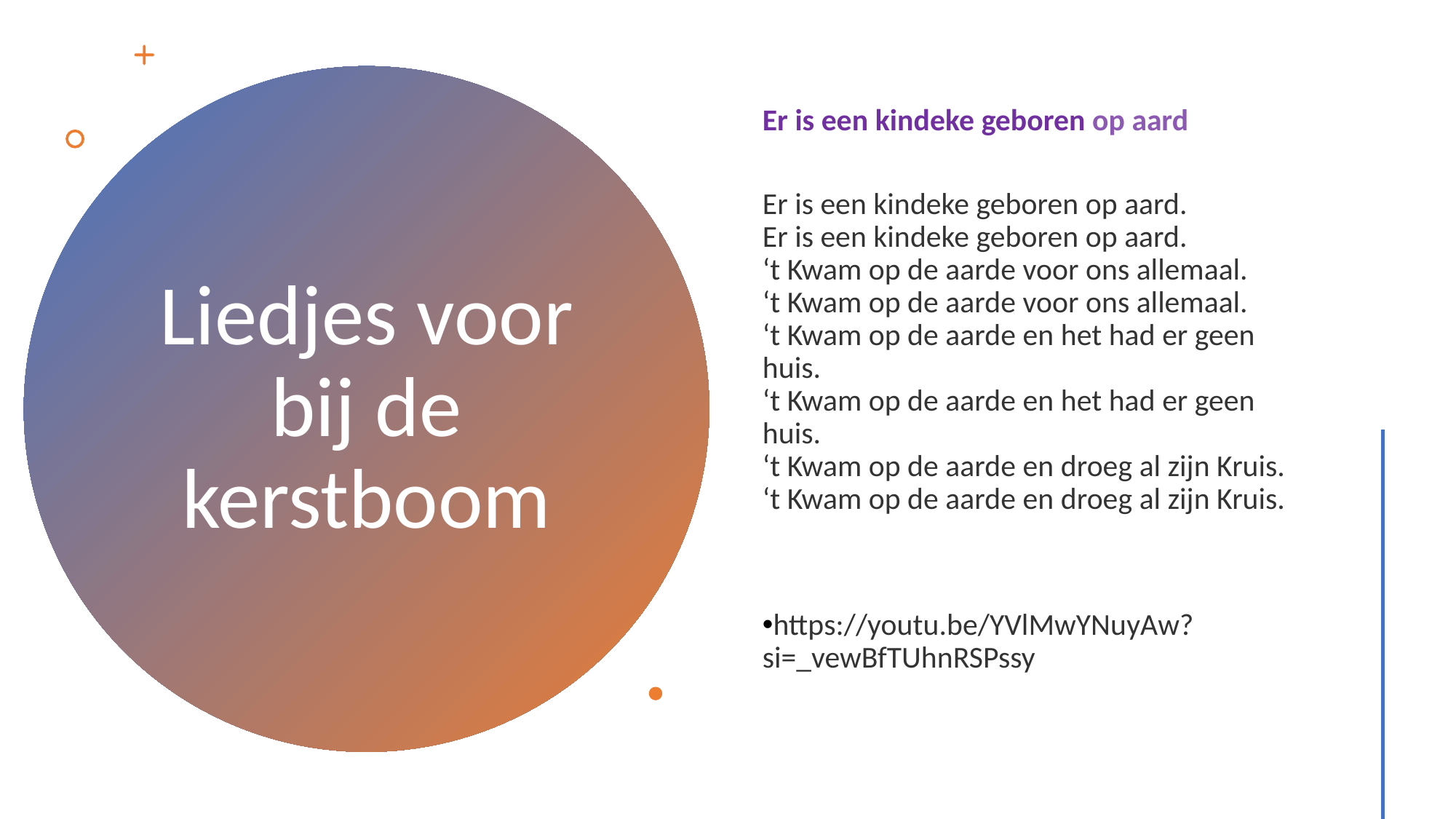

Er is een kindeke geboren op aard

Er is een kindeke geboren op aard.
Er is een kindeke geboren op aard.
‘t Kwam op de aarde voor ons allemaal.
‘t Kwam op de aarde voor ons allemaal.
‘t Kwam op de aarde en het had er geen huis.
‘t Kwam op de aarde en het had er geen huis.
‘t Kwam op de aarde en droeg al zijn Kruis.
‘t Kwam op de aarde en droeg al zijn Kruis.

https://youtu.be/YVlMwYNuyAw?si=_vewBfTUhnRSPssy

# Liedjes voor bij de kerstboom